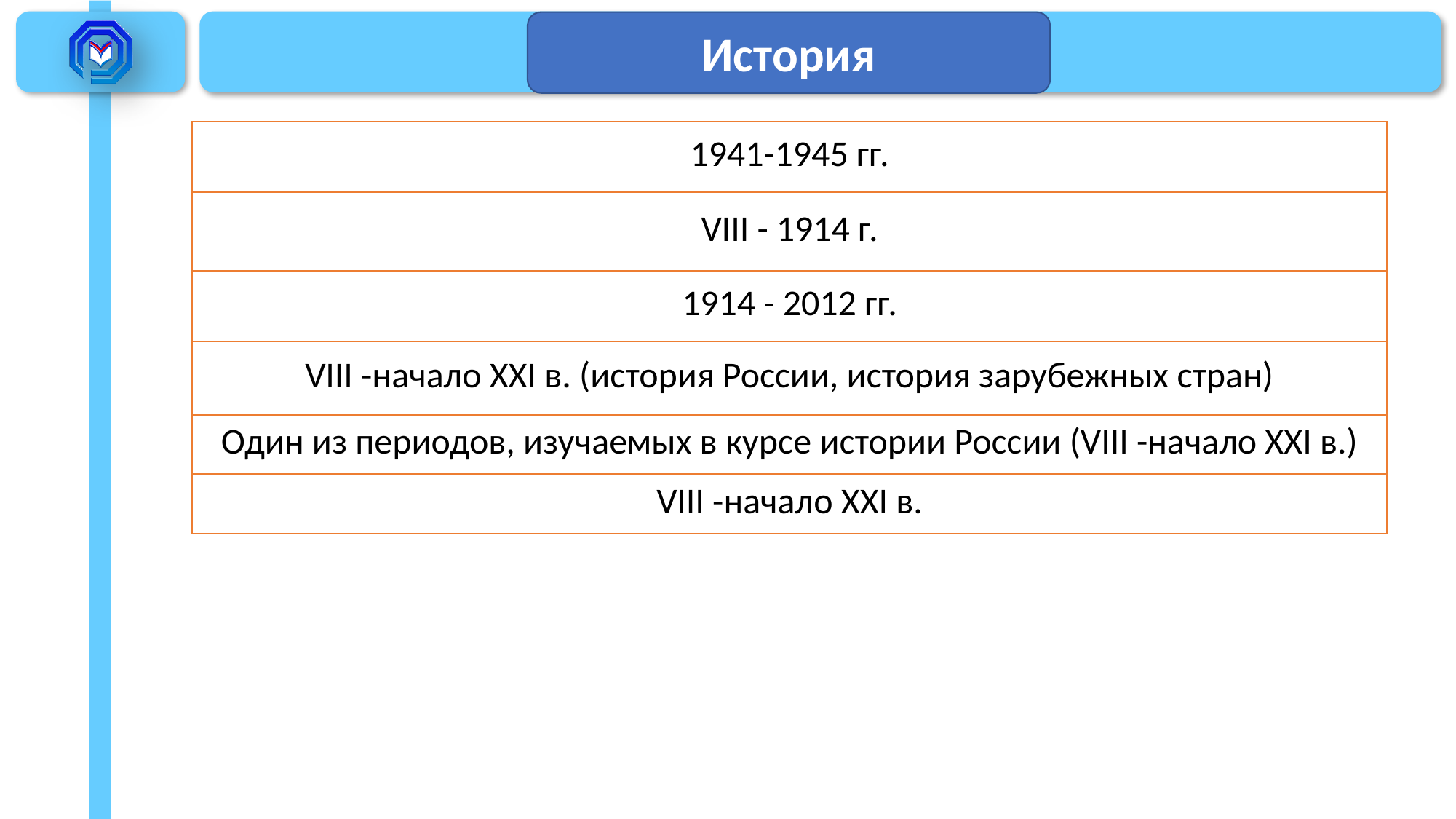

История
| 1941-1945 гг. |
| --- |
| VIII - 1914 г. |
| 1914 - 2012 гг. |
| VIII -начало ХХI в. (история России, история зарубежных стран) |
| Один из периодов, изучаемых в курсе истории России (VIII -начало ХХI в.) |
| VIII -начало ХХI в. |